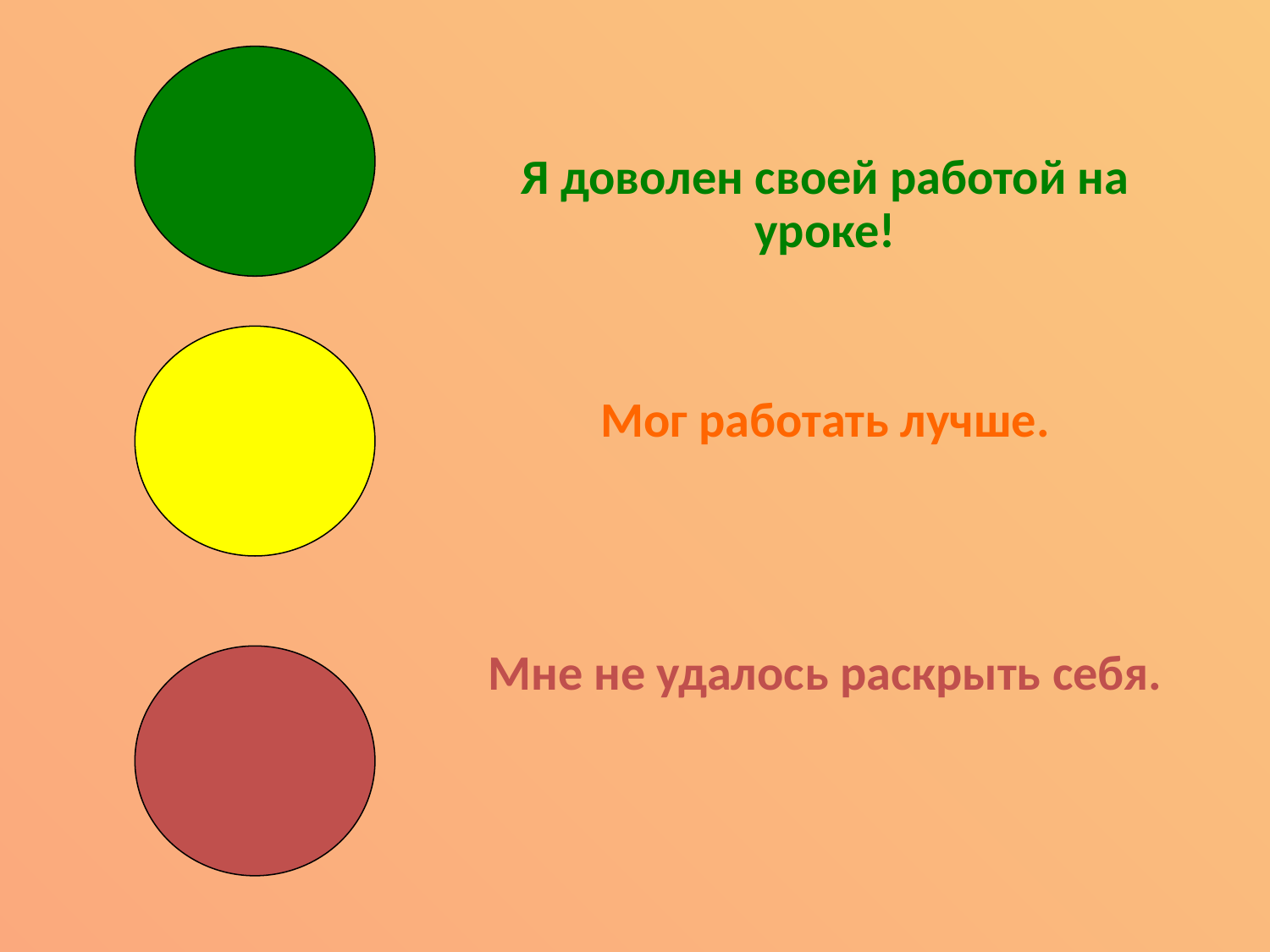

Я доволен своей работой на уроке!

Мог работать лучше.

Мне не удалось раскрыть себя.